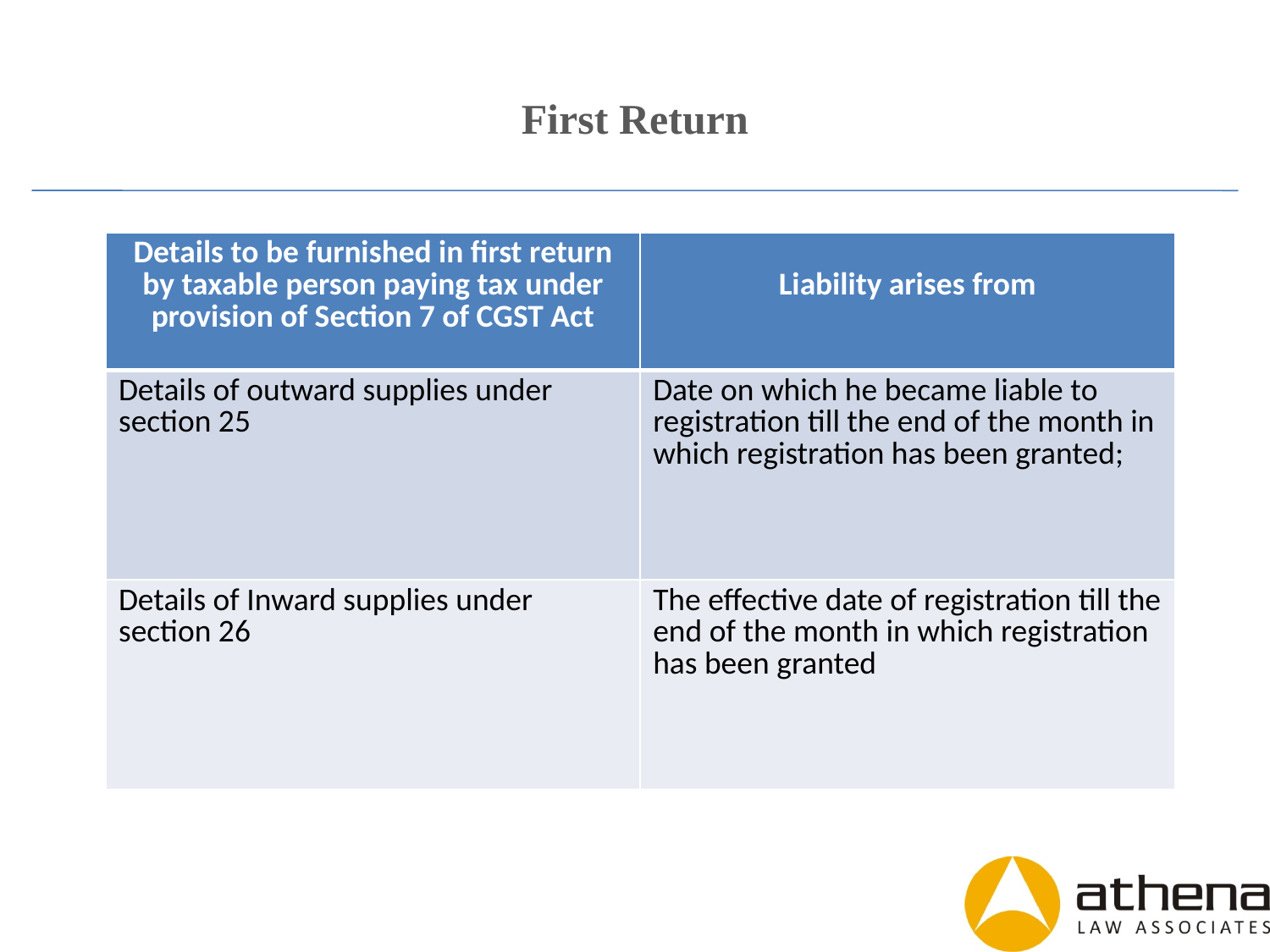

# First Return
| Details to be furnished in first return by taxable person paying tax under provision of Section 7 of CGST Act | Liability arises from |
| --- | --- |
| Details of outward supplies under section 25 | Date on which he became liable to registration till the end of the month in which registration has been granted; |
| Details of Inward supplies under section 26 | The effective date of registration till the end of the month in which registration has been granted |